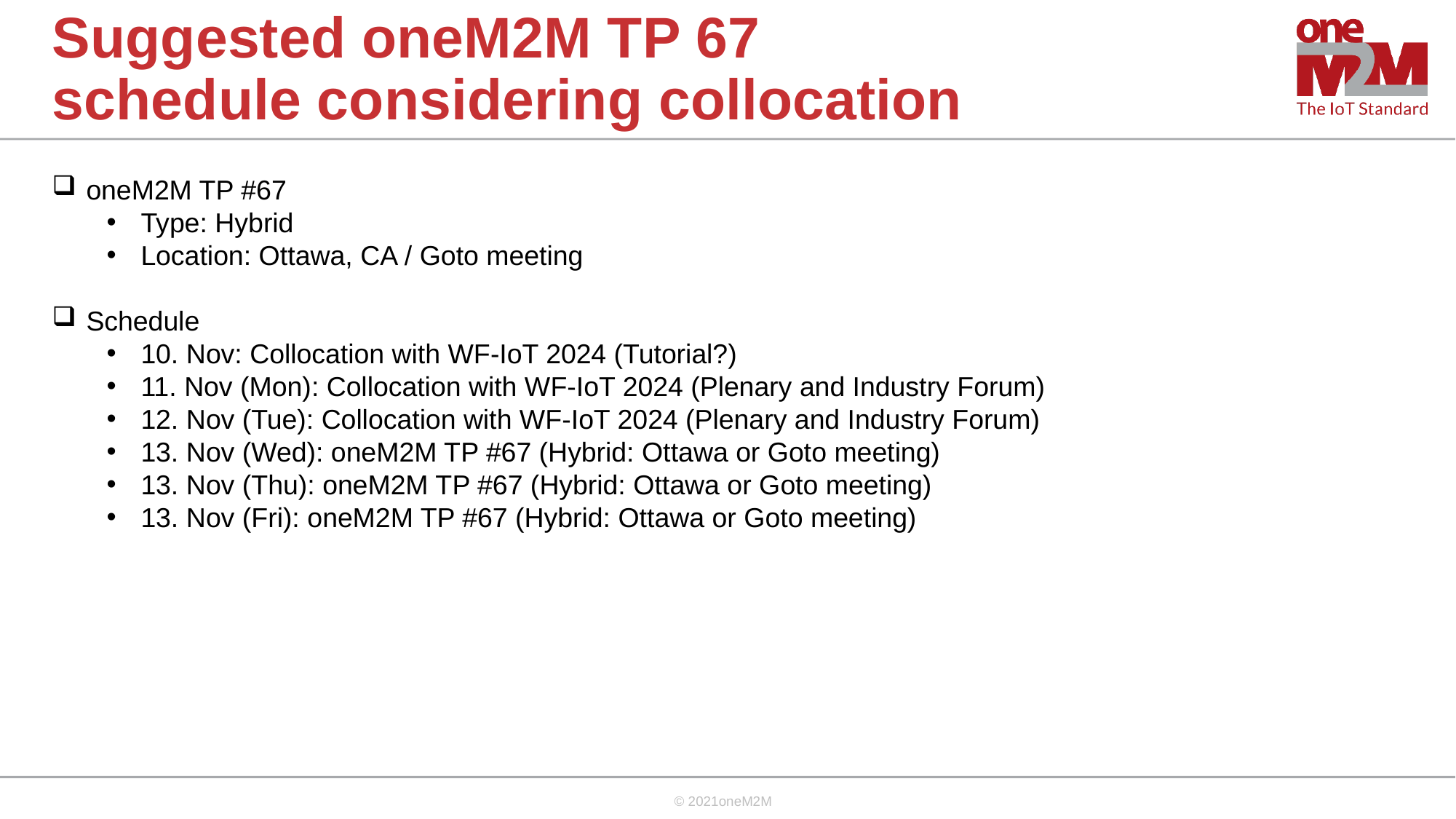

# Suggested oneM2M TP 67 schedule considering collocation
oneM2M TP #67
Type: Hybrid
Location: Ottawa, CA / Goto meeting

Schedule
10. Nov: Collocation with WF-IoT 2024 (Tutorial?)
11. Nov (Mon): Collocation with WF-IoT 2024 (Plenary and Industry Forum)
12. Nov (Tue): Collocation with WF-IoT 2024 (Plenary and Industry Forum)
13. Nov (Wed): oneM2M TP #67 (Hybrid: Ottawa or Goto meeting)
13. Nov (Thu): oneM2M TP #67 (Hybrid: Ottawa or Goto meeting)
13. Nov (Fri): oneM2M TP #67 (Hybrid: Ottawa or Goto meeting)